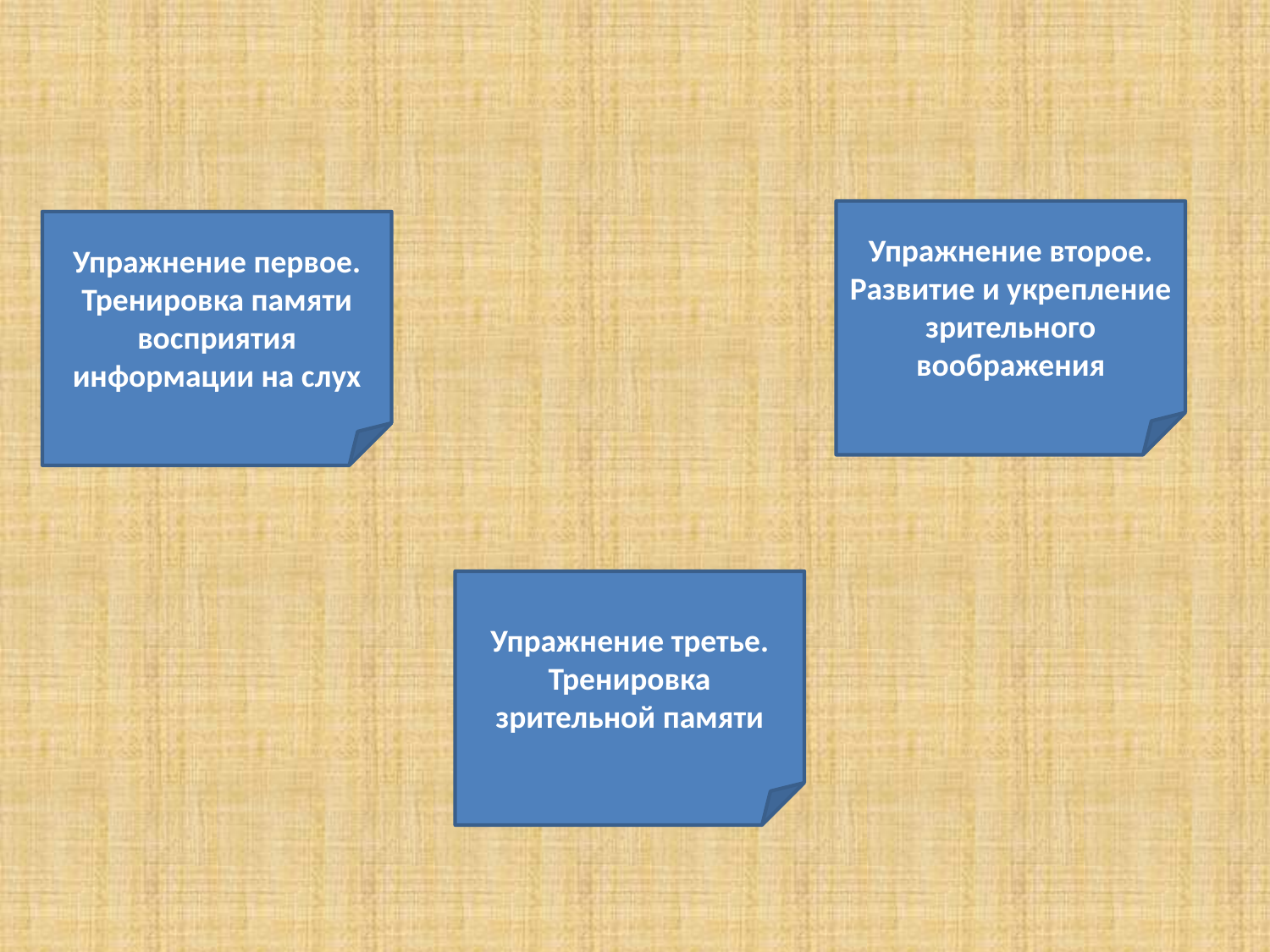

Упражнение второе. Развитие и укрепление зрительного воображения
Упражнение первое. Тренировка памяти восприятия информации на слух
Упражнение третье. Тренировка зрительной памяти